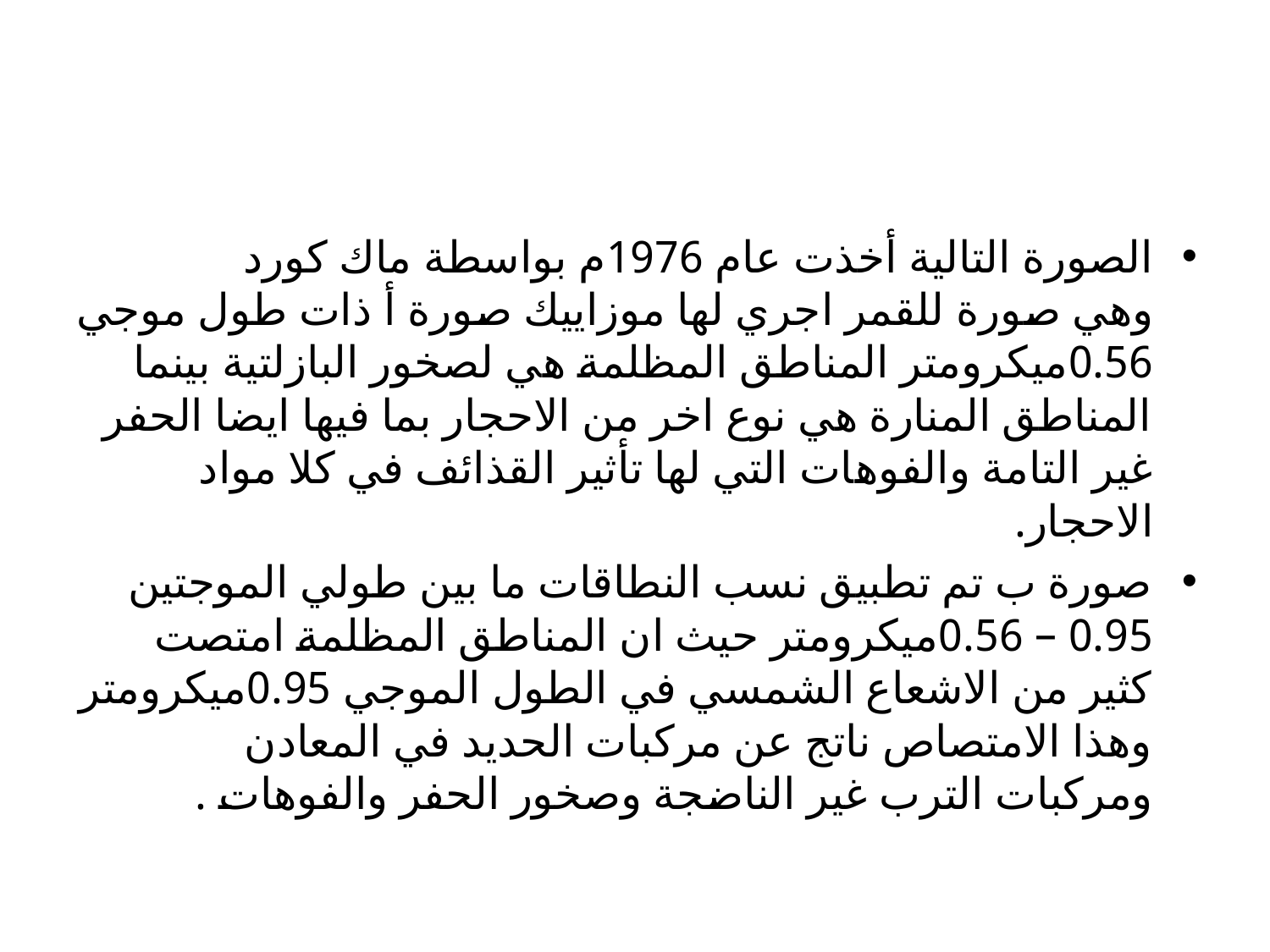

الصورة التالية أخذت عام 1976م بواسطة ماك كورد         وهي صورة للقمر اجري لها موزاييك صورة أ ذات طول موجي 0.56ميكرومتر المناطق المظلمة هي لصخور البازلتية بينما المناطق المنارة هي نوع اخر من الاحجار بما فيها ايضا الحفر غير التامة والفوهات التي لها تأثير القذائف في كلا مواد الاحجار.
صورة ب تم تطبيق نسب النطاقات ما بين طولي الموجتين 0.95 – 0.56ميكرومتر حيث ان المناطق المظلمة امتصت كثير من الاشعاع الشمسي في الطول الموجي 0.95ميكرومتر وهذا الامتصاص ناتج عن مركبات الحديد في المعادن ومركبات الترب غير الناضجة وصخور الحفر والفوهات .